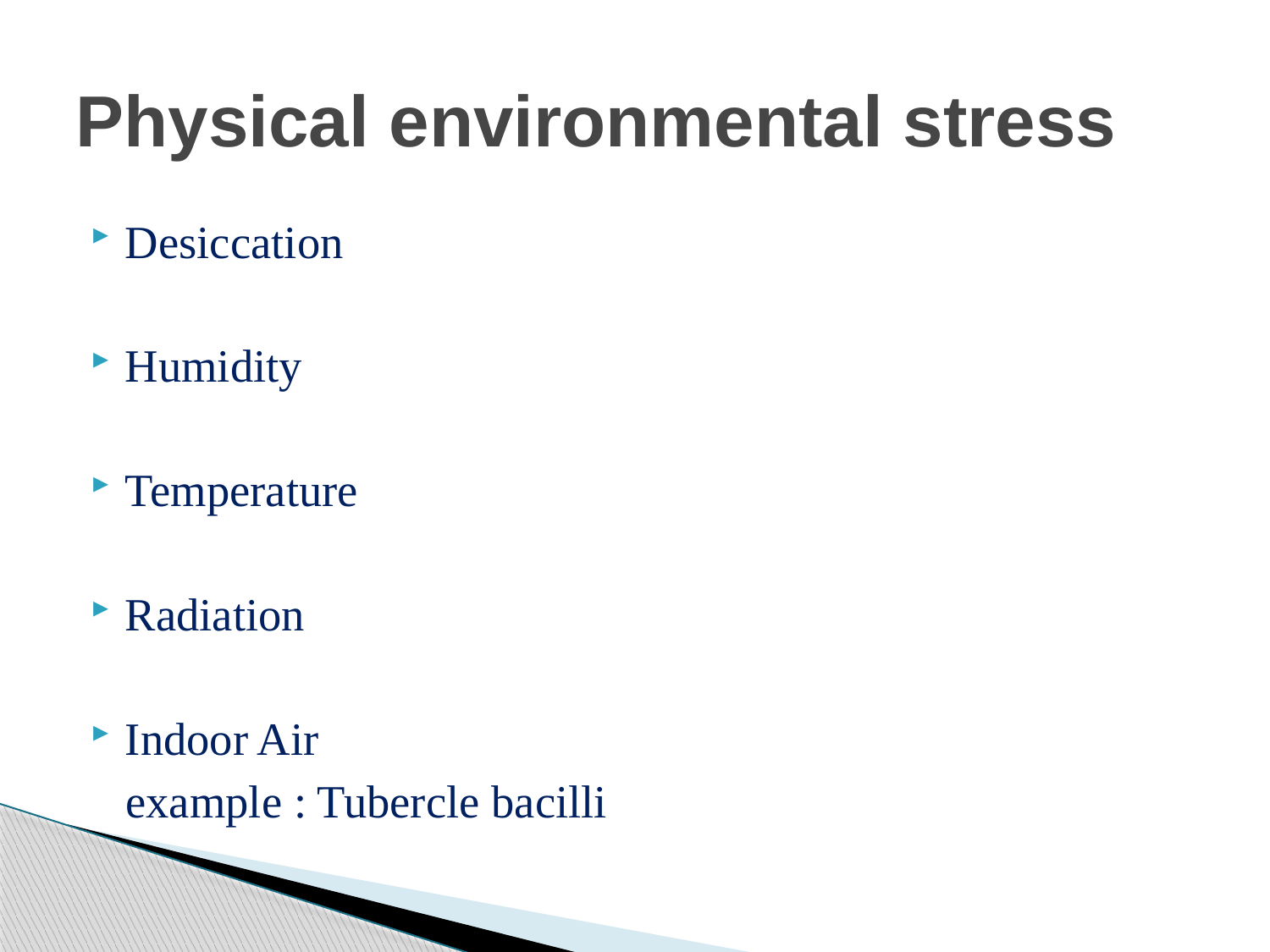

# Physical environmental stress
Desiccation

Humidity

Temperature

Radiation

Indoor Air
   example : Tubercle bacilli